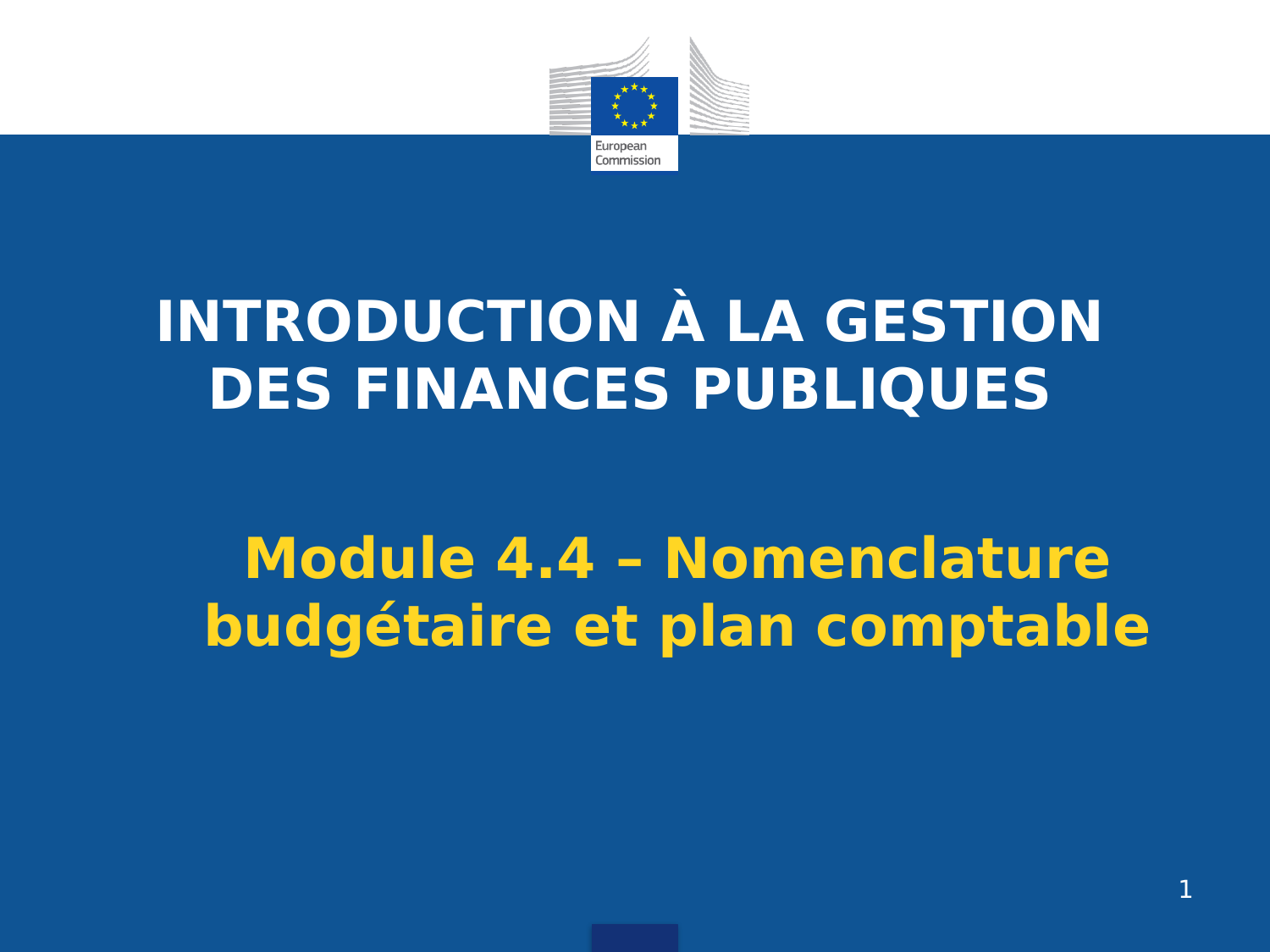

# INTRODUCTION À LA GESTION DES FINANCES PUBLIQUES
Module 4.4 – Nomenclature budgétaire et plan comptable

1